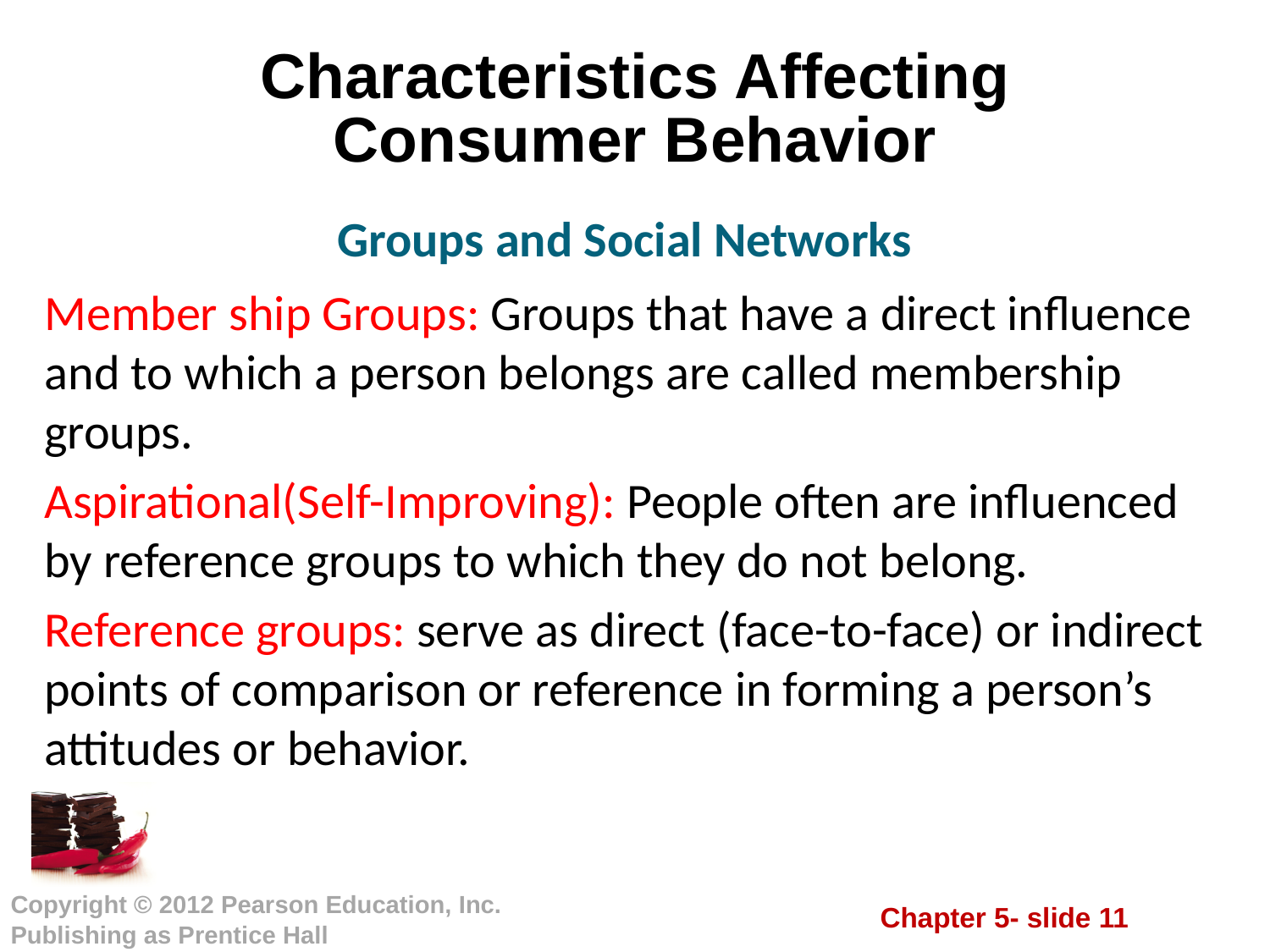

# Characteristics Affecting Consumer Behavior
Groups and Social Networks

Member ship Groups: Groups that have a direct influence and to which a person belongs are called membership groups.
Aspirational(Self-Improving): People often are influenced by reference groups to which they do not belong.
Reference groups: serve as direct (face-to-face) or indirect points of comparison or reference in forming a person’s attitudes or behavior.